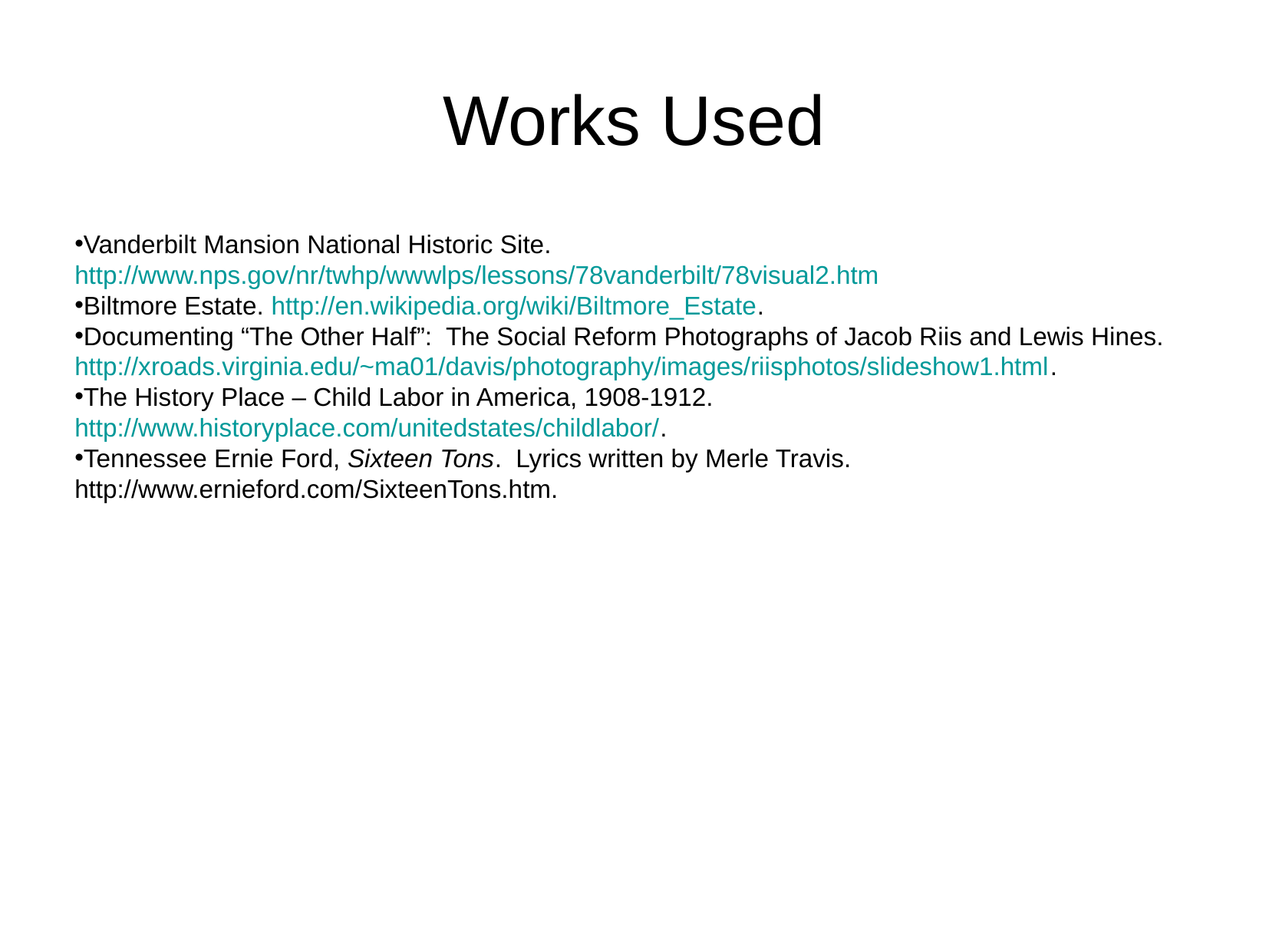

Works Used
Vanderbilt Mansion National Historic Site. http://www.nps.gov/nr/twhp/wwwlps/lessons/78vanderbilt/78visual2.htm
Biltmore Estate. http://en.wikipedia.org/wiki/Biltmore_Estate.
Documenting “The Other Half”:  The Social Reform Photographs of Jacob Riis and Lewis Hines. http://xroads.virginia.edu/~ma01/davis/photography/images/riisphotos/slideshow1.html.
The History Place – Child Labor in America, 1908-1912. http://www.historyplace.com/unitedstates/childlabor/.
Tennessee Ernie Ford, Sixteen Tons.  Lyrics written by Merle Travis. http://www.ernieford.com/SixteenTons.htm.